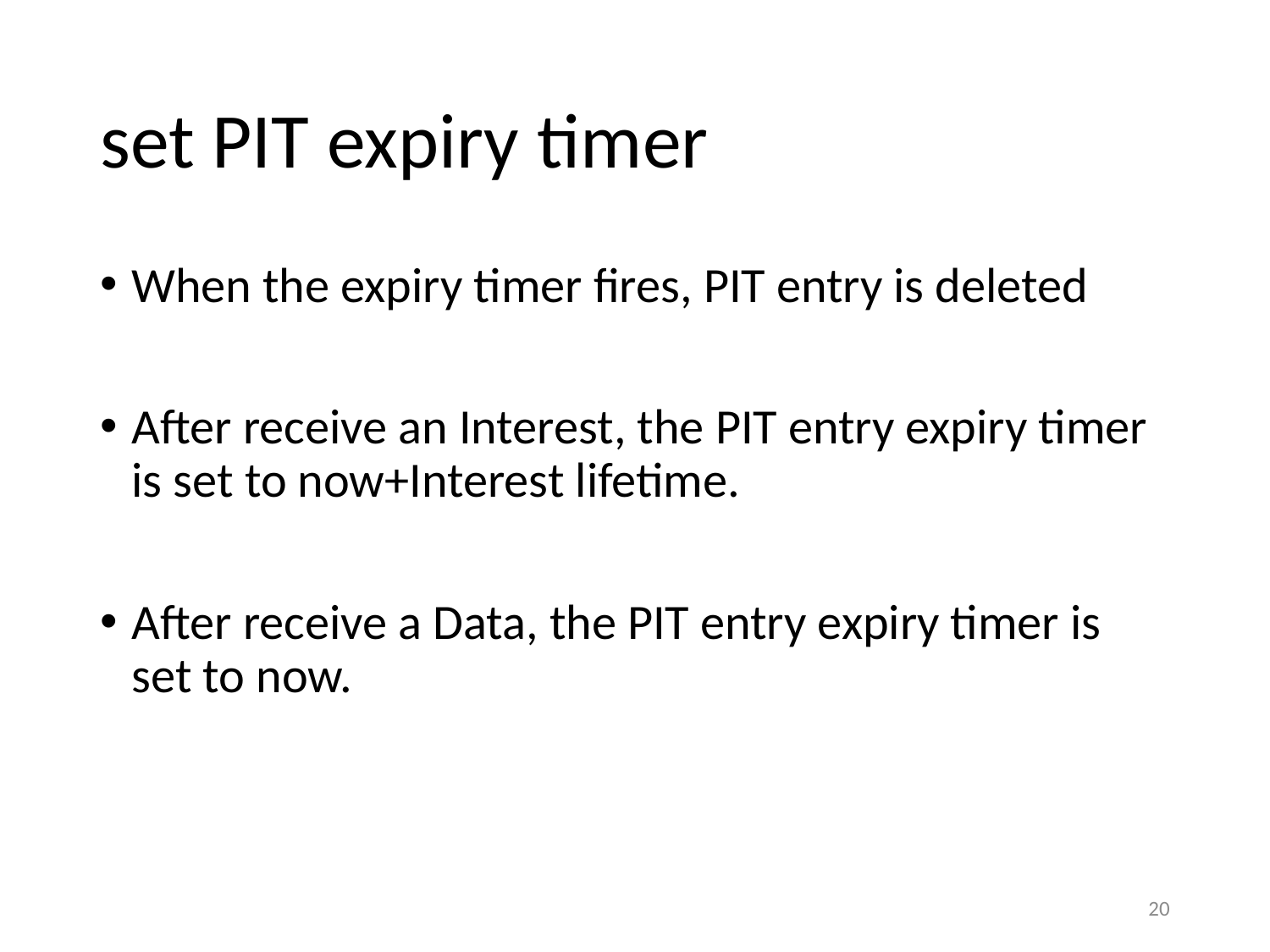

# set PIT expiry timer
When the expiry timer fires, PIT entry is deleted

After receive an Interest, the PIT entry expiry timer is set to now+Interest lifetime.

After receive a Data, the PIT entry expiry timer is set to now.
20